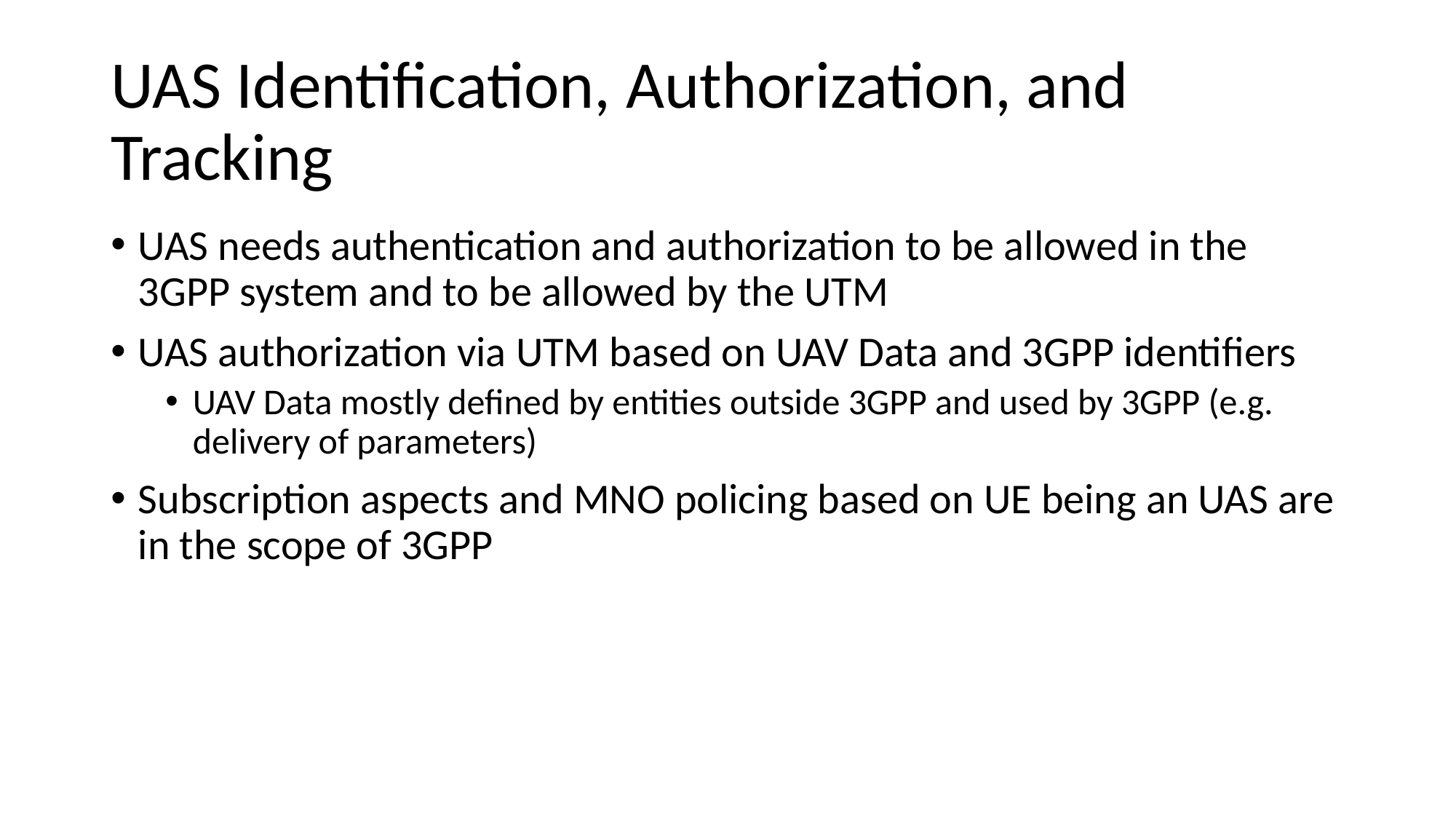

# UAS Identification, Authorization, and Tracking
UAS needs authentication and authorization to be allowed in the 3GPP system and to be allowed by the UTM
UAS authorization via UTM based on UAV Data and 3GPP identifiers
UAV Data mostly defined by entities outside 3GPP and used by 3GPP (e.g. delivery of parameters)
Subscription aspects and MNO policing based on UE being an UAS are in the scope of 3GPP